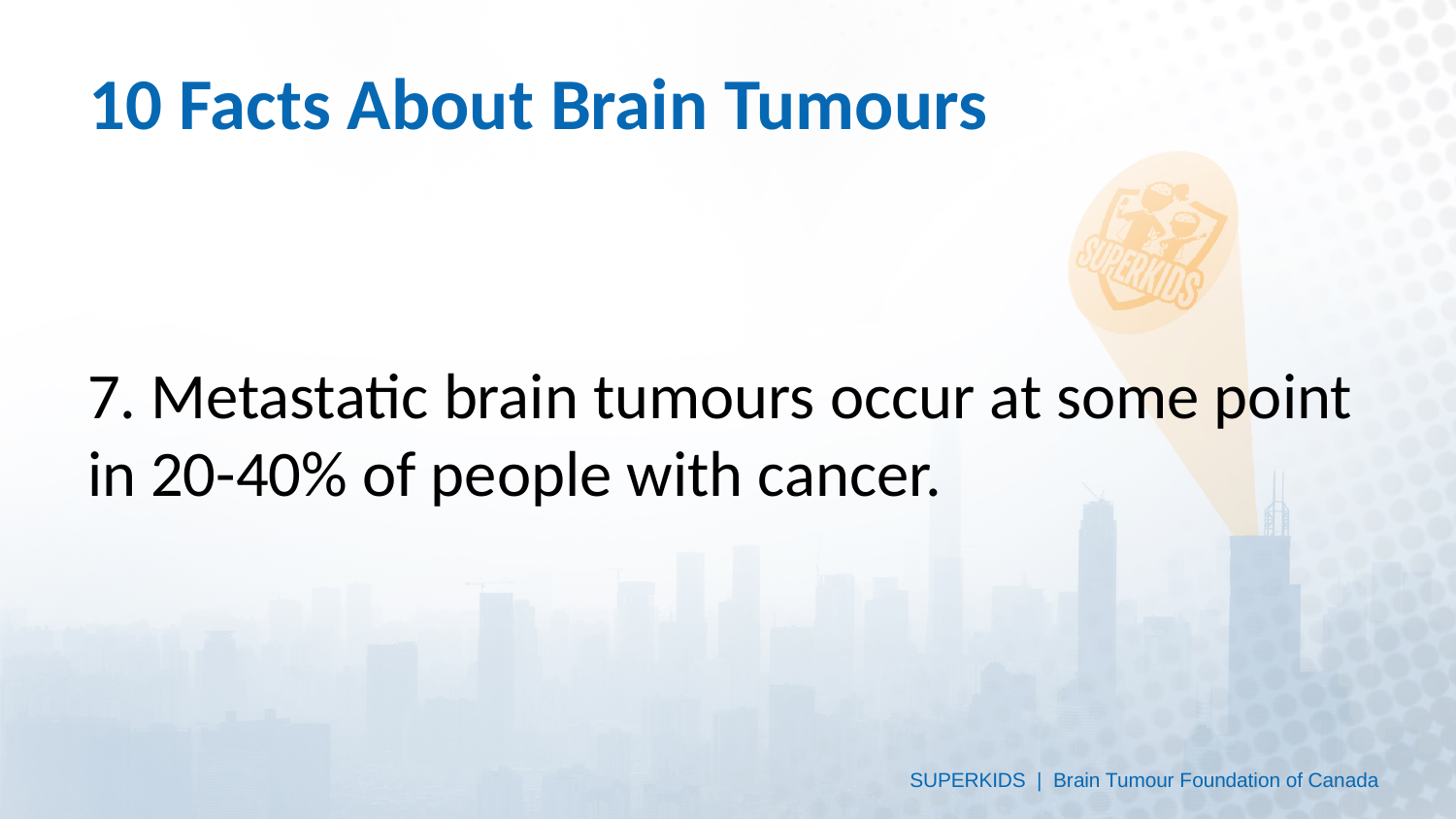

# 10 Facts About Brain Tumours
7. Metastatic brain tumours occur at some point in 20-40% of people with cancer.